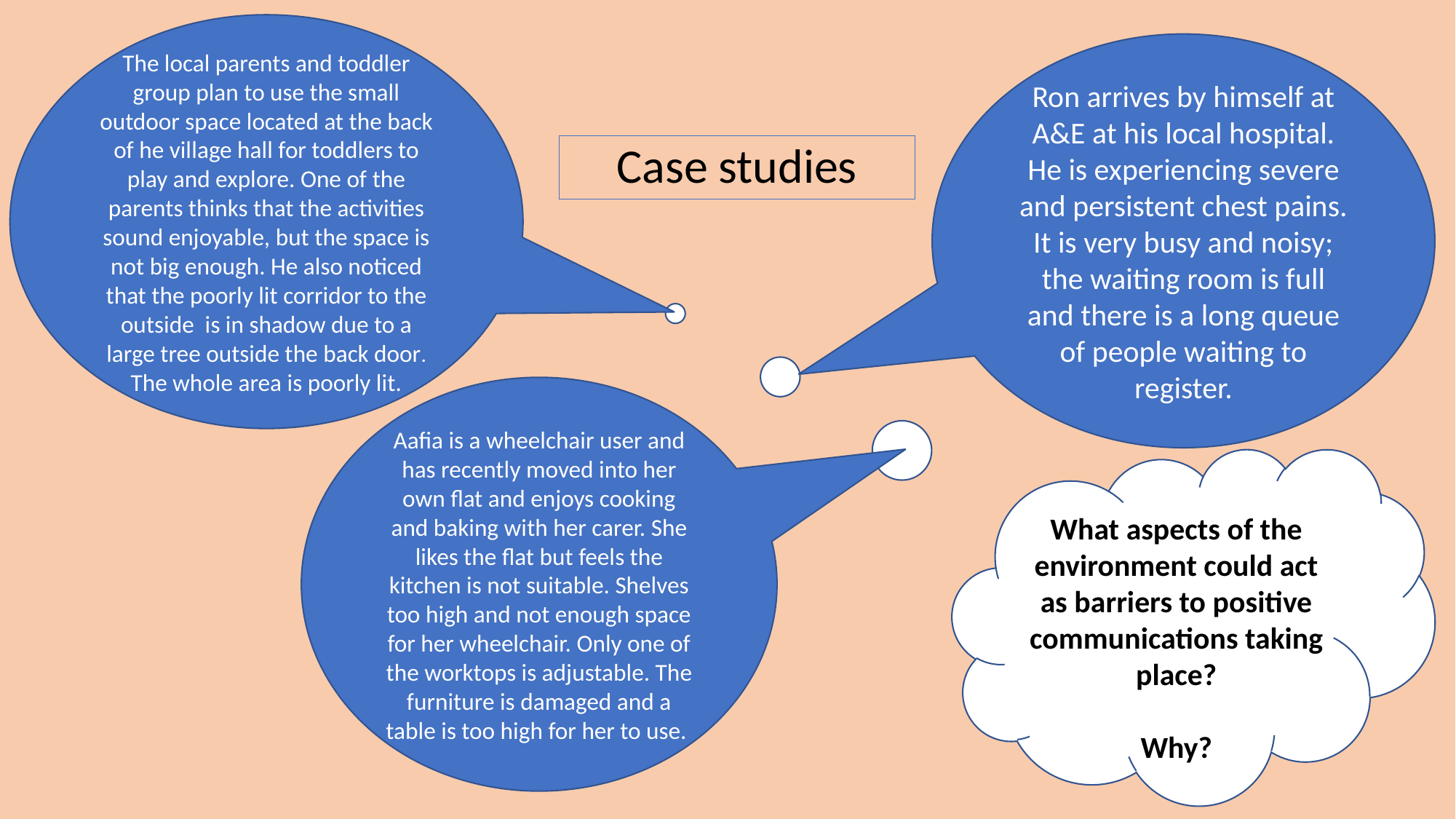

The local parents and toddler group plan to use the small outdoor space located at the back of he village hall for toddlers to play and explore. One of the parents thinks that the activities sound enjoyable, but the space is not big enough. He also noticed that the poorly lit corridor to the outside  is in shadow due to a large tree outside the back door. The whole area is poorly lit.
Ron arrives by himself at A&E at his local hospital. He is experiencing severe and persistent chest pains. It is very busy and noisy; the waiting room is full and there is a long queue of people waiting to register.
# Case studies
Aafia is a wheelchair user and has recently moved into her own flat and enjoys cooking and baking with her carer. She likes the flat but feels the kitchen is not suitable. Shelves too high and not enough space for her wheelchair. Only one of the worktops is adjustable. The furniture is damaged and a table is too high for her to use.

What aspects of the environment could act as barriers to positive communications taking place?

Why?